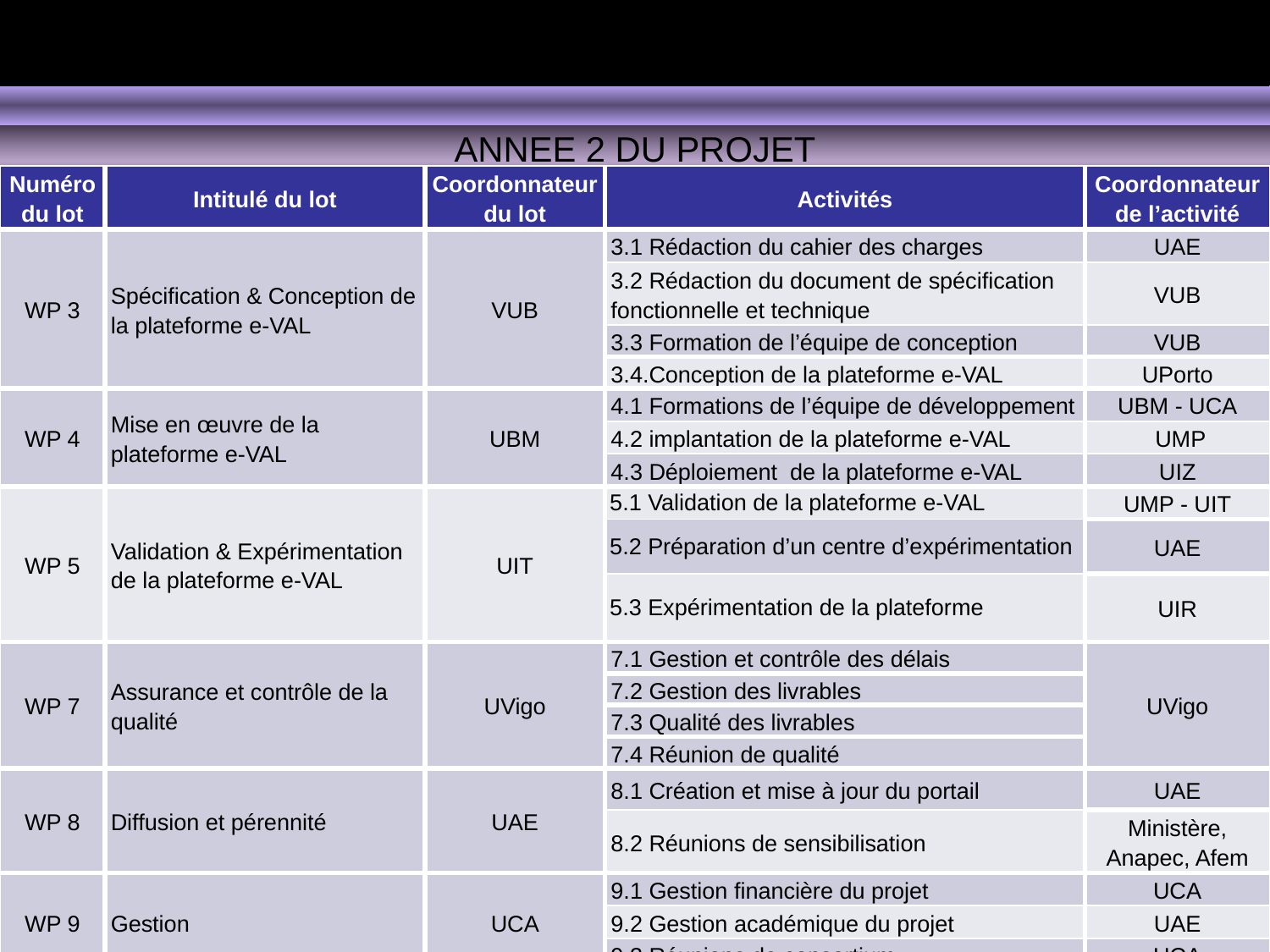

Programme
Etats des lieux
Formation
Qualité
Diffusion
Gestion
Coordination

ANNEE 2 DU PROJET

| Numéro du lot | Intitulé du lot | Coordonnateur du lot | Activités | Coordonnateur de l’activité |
| --- | --- | --- | --- | --- |
| WP 3 | Spécification & Conception de la plateforme e-VAL | VUB | 3.1 Rédaction du cahier des charges | UAE |
|  |  |  | 3.2 Rédaction du document de spécification fonctionnelle et technique | VUB |
|  |  |  | 3.3 Formation de l’équipe de conception | VUB |
|  |  |  | 3.4.Conception de la plateforme e-VAL | UPorto |
| WP 4 | Mise en œuvre de la plateforme e-VAL | UBM | 4.1 Formations de l’équipe de développement | UBM - UCA |
|  |  |  | 4.2 implantation de la plateforme e-VAL | UMP |
|  |  |  | 4.3 Déploiement de la plateforme e-VAL | UIZ |
| WP 5 | Validation & Expérimentation de la plateforme e-VAL | UIT | 5.1 Validation de la plateforme e-VAL | UMP - UIT |
|  |  |  | 5.2 Préparation d’un centre d’expérimentation | UAE |
|  |  |  | 5.3 Expérimentation de la plateforme | UIR |
| WP 7 | Assurance et contrôle de la qualité | UVigo | 7.1 Gestion et contrôle des délais | UVigo |
|  |  |  | 7.2 Gestion des livrables |  |
|  |  |  | 7.3 Qualité des livrables |  |
|  |  |  | 7.4 Réunion de qualité |  |
| WP 8 | Diffusion et pérennité | UAE | 8.1 Création et mise à jour du portail | UAE |
|  |  |  | 8.2 Réunions de sensibilisation | Ministère, Anapec, Afem |
| WP 9 | Gestion | UCA | 9.1 Gestion financière du projet | UCA |
|  |  |  | 9.2 Gestion académique du projet | UAE |
|  |  |  | 9.3 Réunions de consortium | UCA |
M.Y.Chkouri
14 - 15 Décembre 2017
Fès, Maroc 	  	  3/29